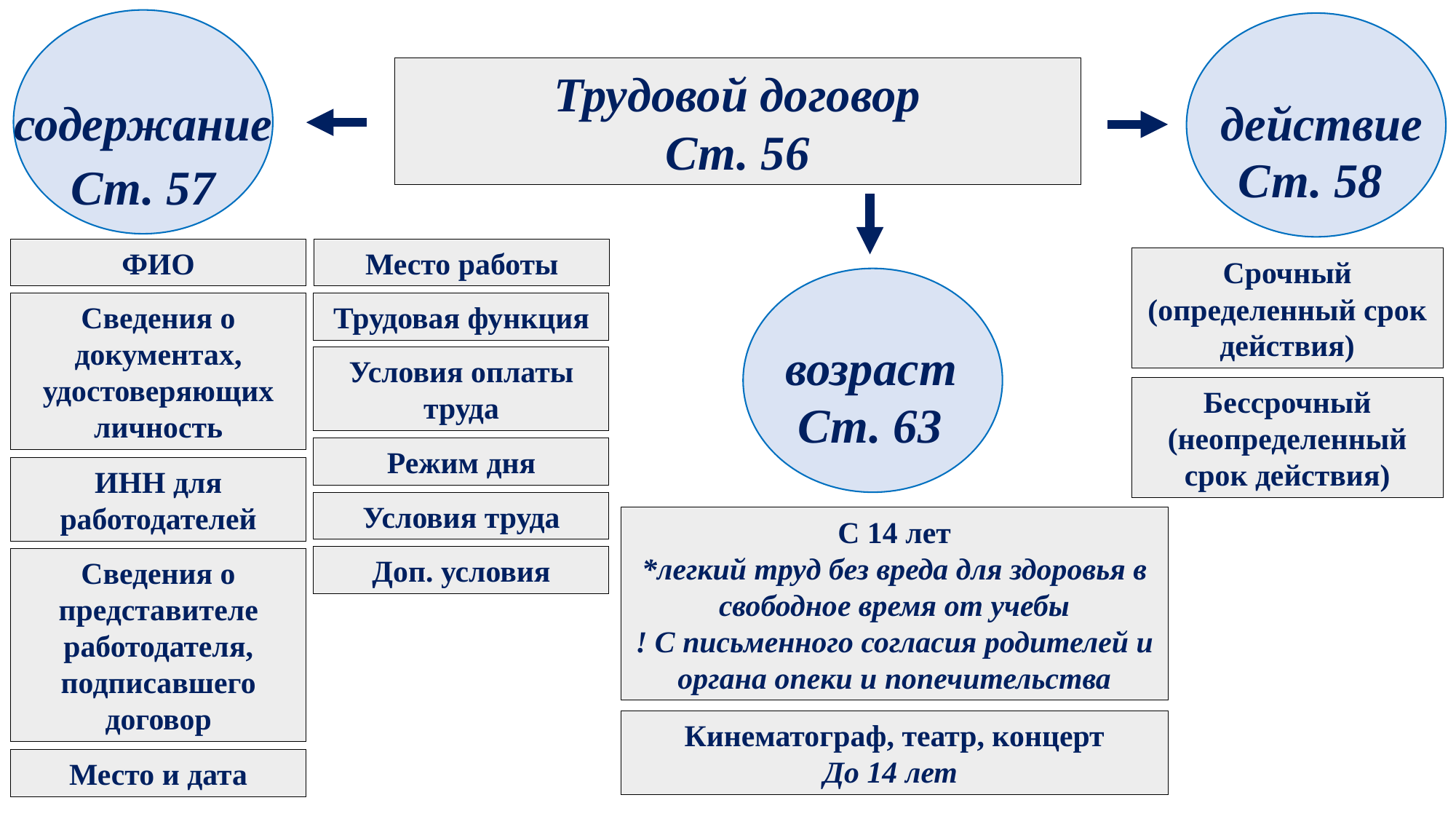

Трудовой договор
Ст. 56
содержание
действие
Ст. 58
Ст. 57
ФИО
Место работы
Срочный (определенный срок действия)

Сведения о документах, удостоверяющих личность
Трудовая функция
возраст
Условия оплаты труда
Бессрочный (неопределенный срок действия)
Ст. 63
Режим дня
ИНН для работодателей
Условия труда
С 14 лет
*легкий труд без вреда для здоровья в свободное время от учебы
! С письменного согласия родителей и органа опеки и попечительства
Доп. условия
Сведения о представителе работодателя, подписавшего договор
Кинематограф, театр, концерт
До 14 лет
Место и дата